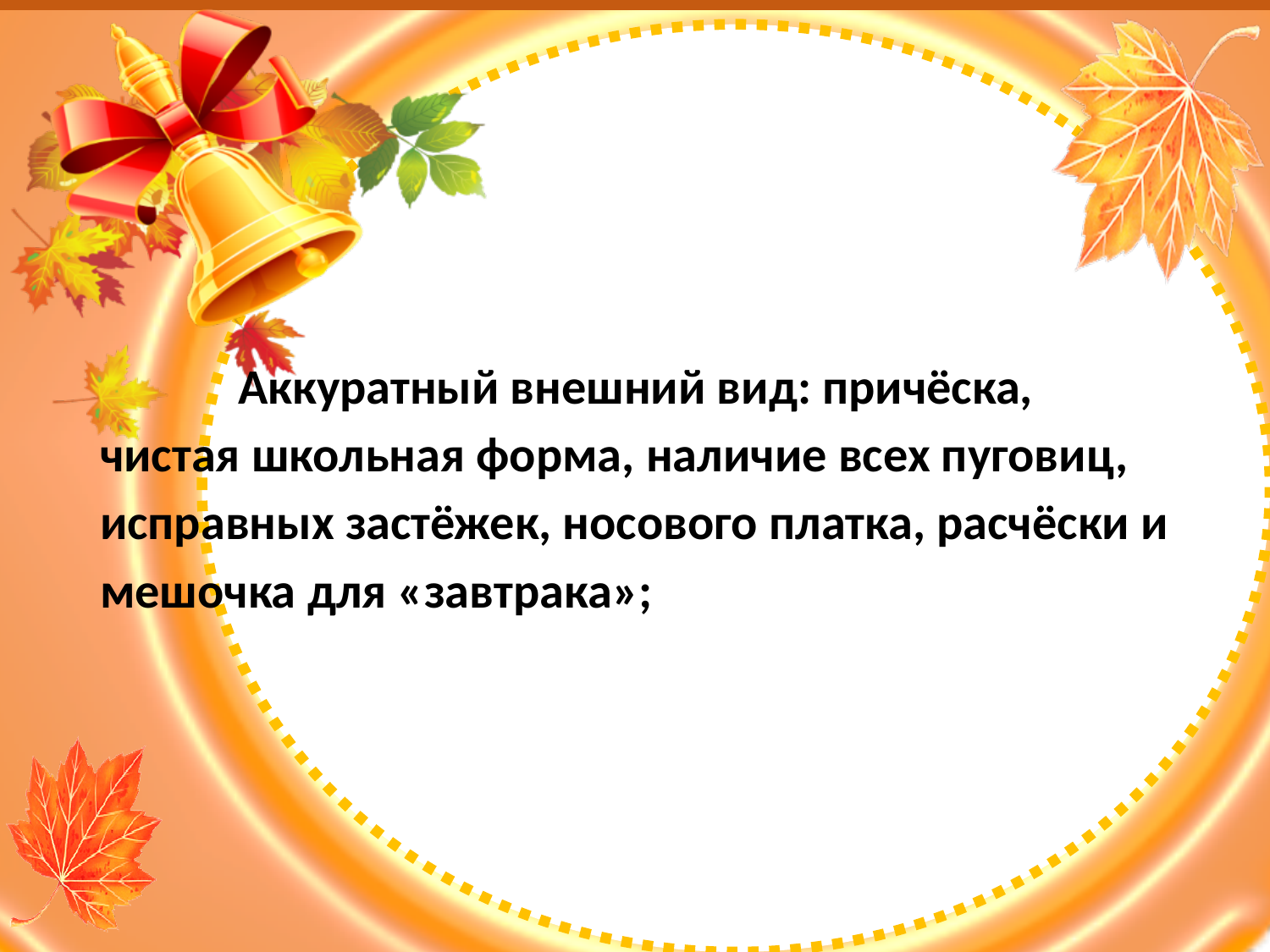

#

	 Аккуратный внешний вид: причёска, чистая школьная форма, наличие всех пуговиц, исправных застёжек, носового платка, расчёски и мешочка для «завтрака»;